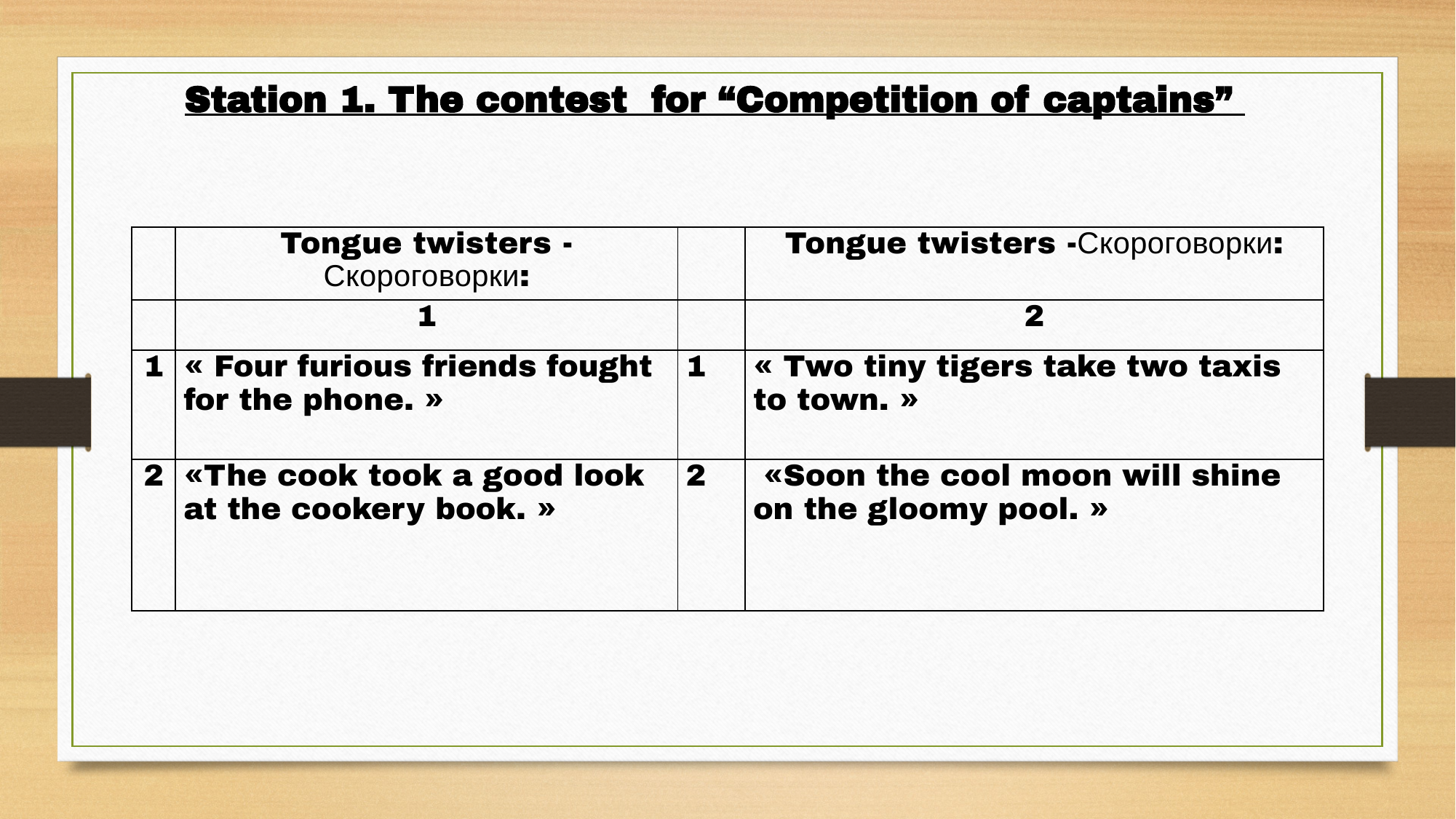

Station 1. The contest  for “Competition of captains”
|  | Tongue twisters -Скороговорки: |  | Tongue twisters -Скороговорки: |
| --- | --- | --- | --- |
|  | 1 |  | 2 |
| 1 | « Four furious friends fought for the phone. » | 1 | « Two tiny tigers take two taxis to town. » |
| 2 | «The cook took a good look at the cookery book. » | 2 | «Soon the cool moon will shine on the gloomy pool. » |